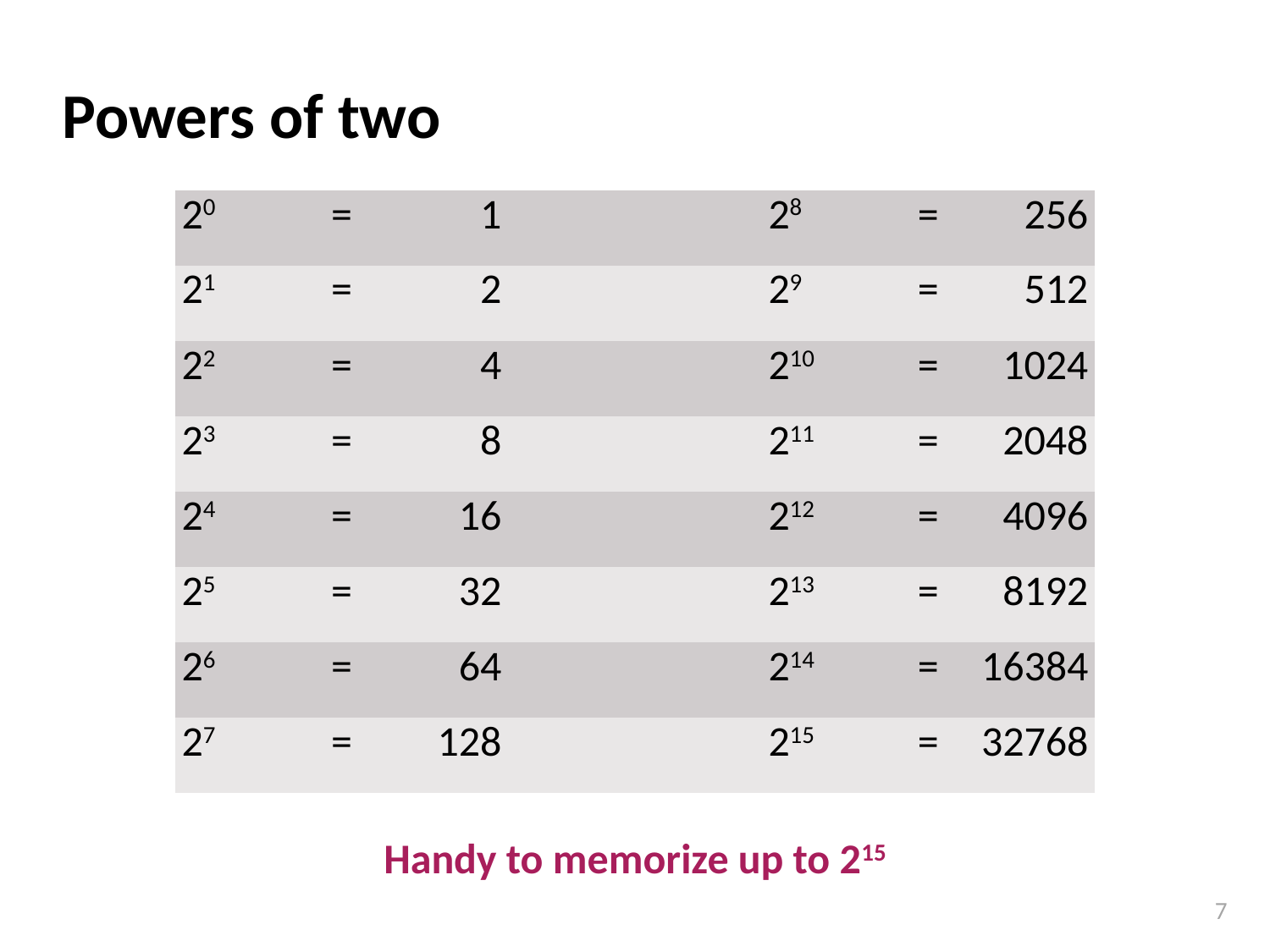

# Powers of two
| 20 | = | 1 |  | 28 | = | 256 |
| --- | --- | --- | --- | --- | --- | --- |
| 21 | = | 2 |  | 29 | = | 512 |
| 22 | = | 4 |  | 210 | = | 1024 |
| 23 | = | 8 |  | 211 | = | 2048 |
| 24 | = | 16 |  | 212 | = | 4096 |
| 25 | = | 32 |  | 213 | = | 8192 |
| 26 | = | 64 |  | 214 | = | 16384 |
| 27 | = | 128 |  | 215 | = | 32768 |
Handy to memorize up to 215